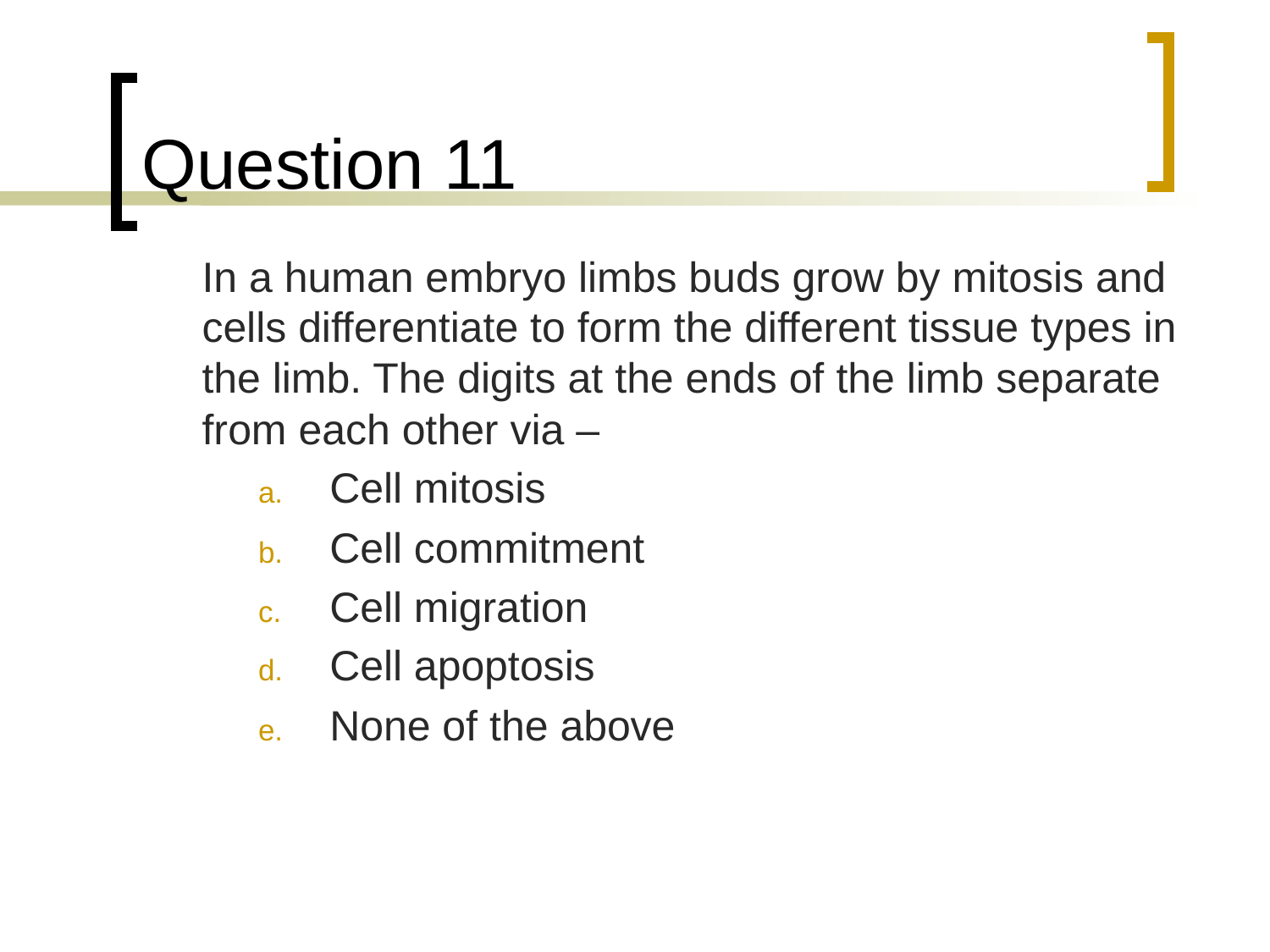

# Question 11
	In a human embryo limbs buds grow by mitosis and cells differentiate to form the different tissue types in the limb. The digits at the ends of the limb separate from each other via –
Cell mitosis
Cell commitment
Cell migration
Cell apoptosis
None of the above